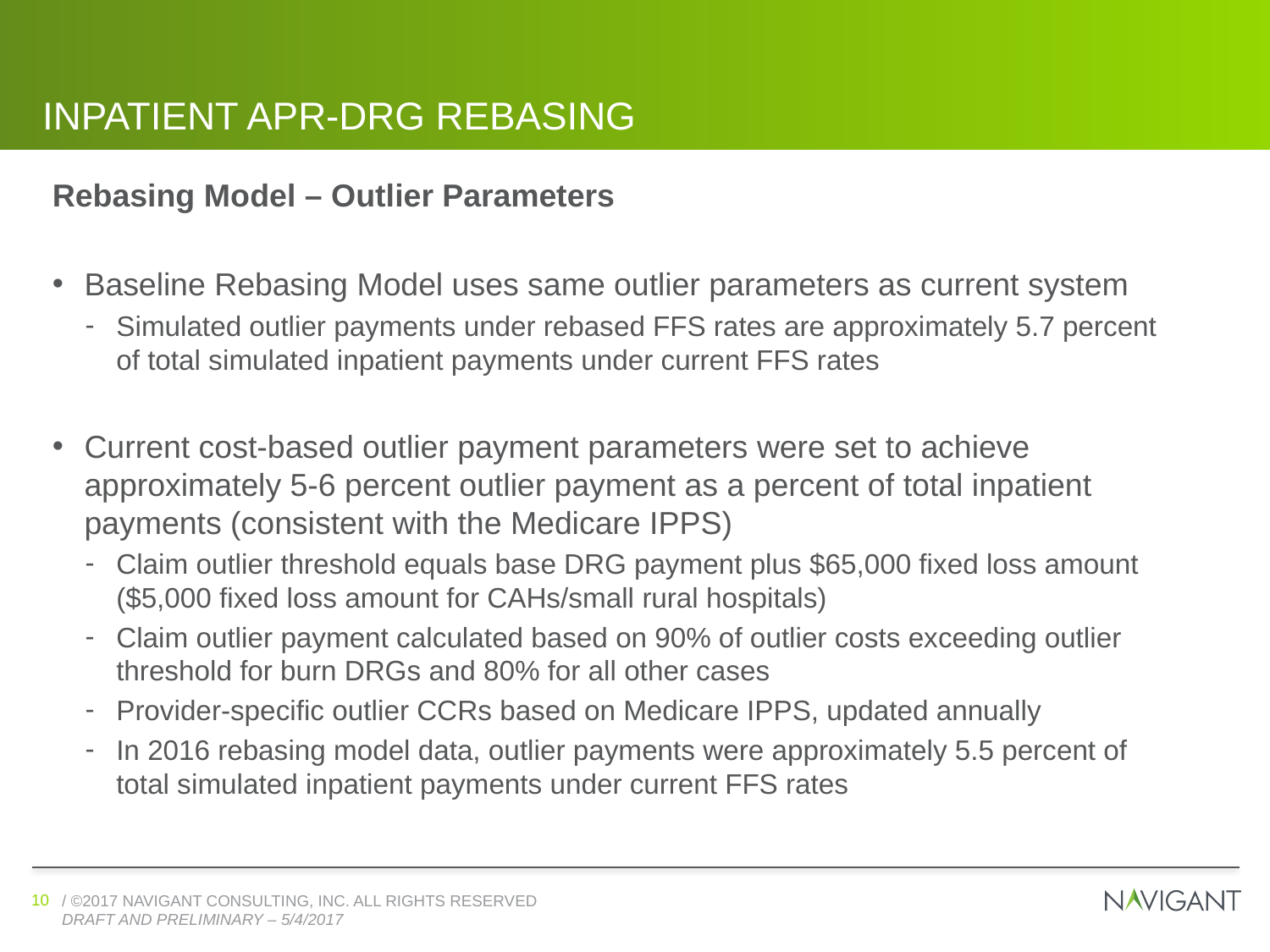

# Inpatient apr-drg rebasing
Rebasing Model – Outlier Parameters

Baseline Rebasing Model uses same outlier parameters as current system
Simulated outlier payments under rebased FFS rates are approximately 5.7 percent of total simulated inpatient payments under current FFS rates

Current cost-based outlier payment parameters were set to achieve approximately 5-6 percent outlier payment as a percent of total inpatient payments (consistent with the Medicare IPPS)
Claim outlier threshold equals base DRG payment plus $65,000 fixed loss amount ($5,000 fixed loss amount for CAHs/small rural hospitals)
Claim outlier payment calculated based on 90% of outlier costs exceeding outlier threshold for burn DRGs and 80% for all other cases
Provider-specific outlier CCRs based on Medicare IPPS, updated annually
In 2016 rebasing model data, outlier payments were approximately 5.5 percent of total simulated inpatient payments under current FFS rates